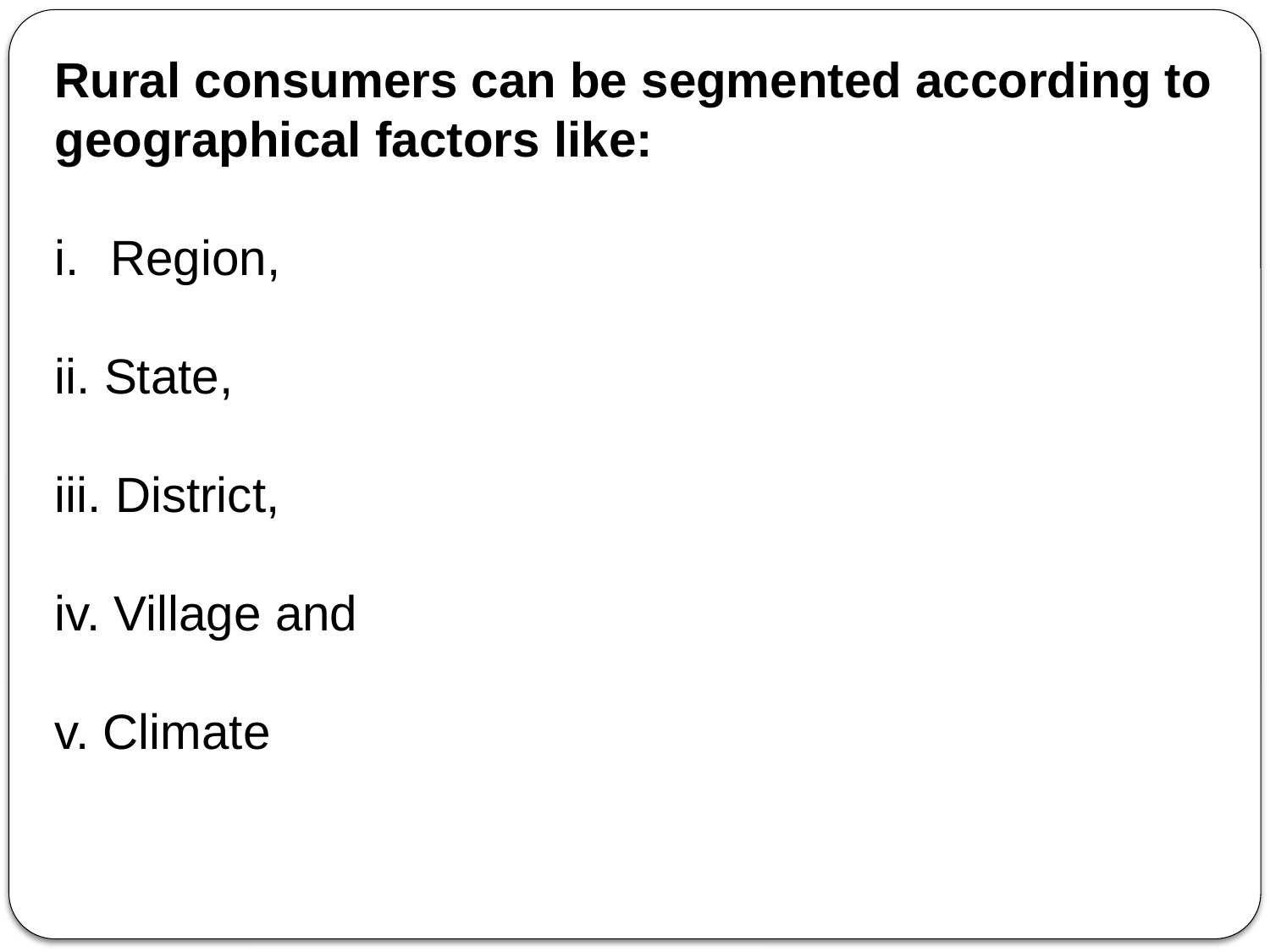

Rural consumers can be segmented according to geographical factors like:

Region,

ii. State,

iii. District,

iv. Village and

v. Climate